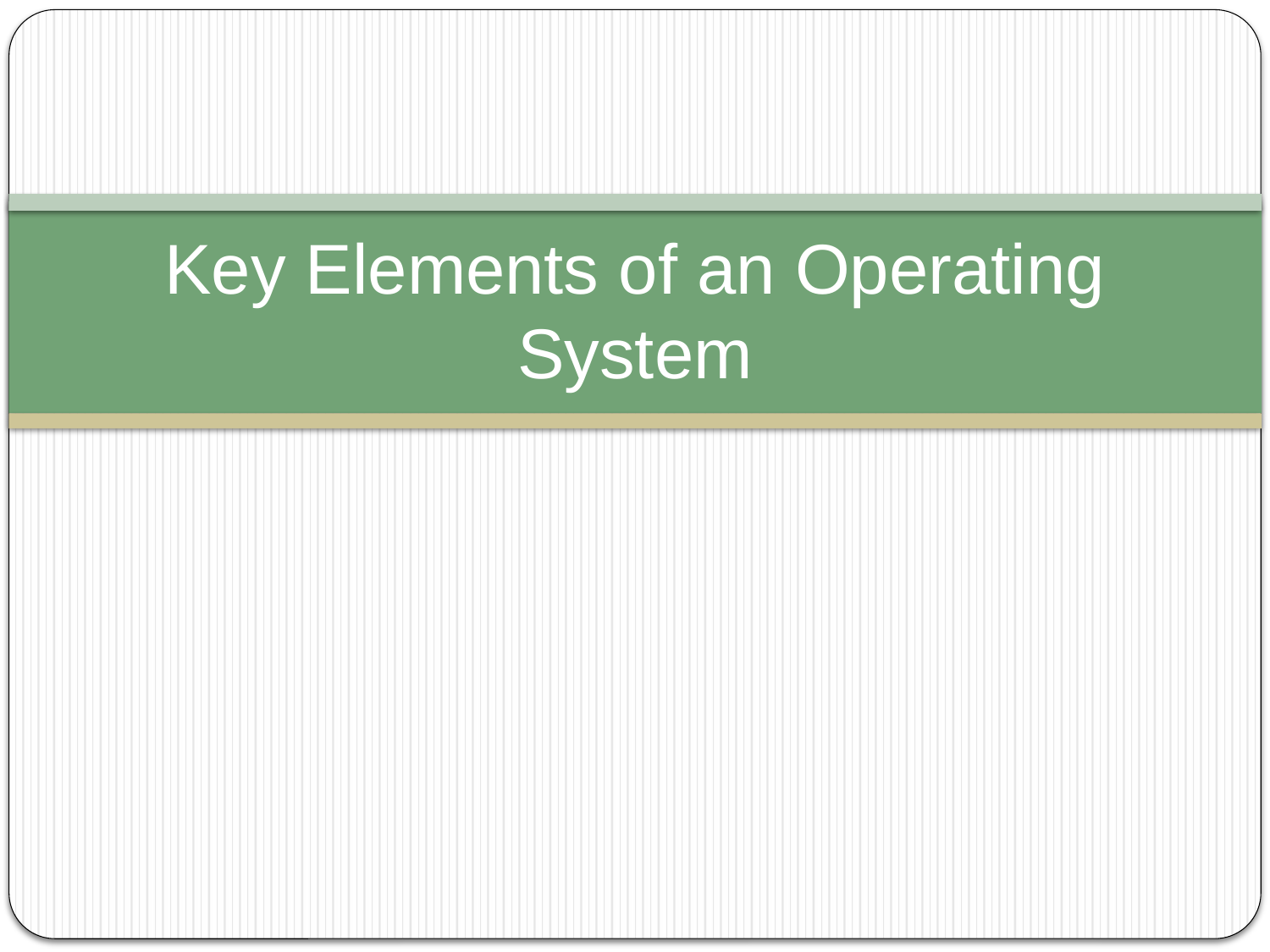

# Key Elements of an Operating System